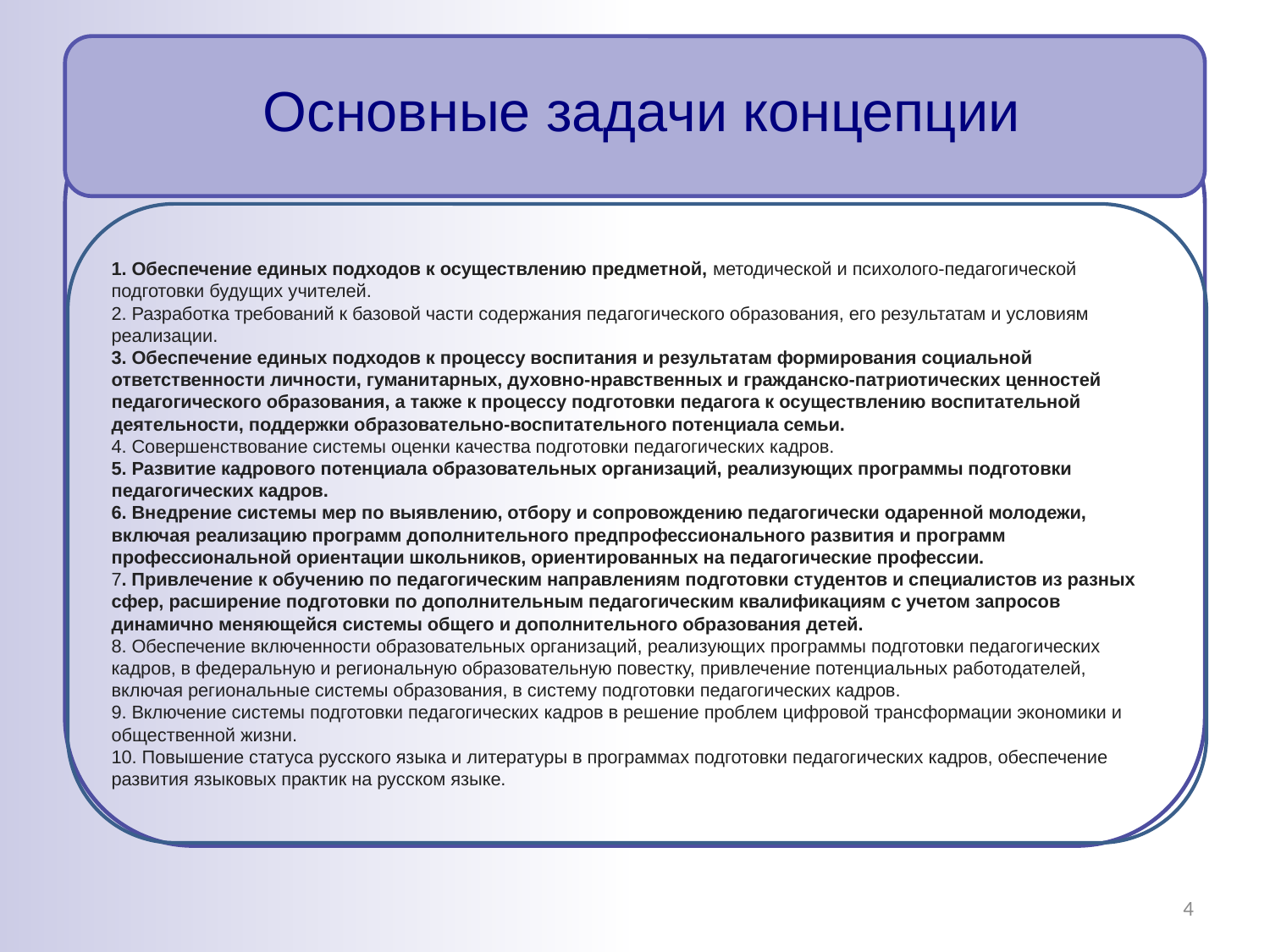

# Основные задачи концепции
1. Обеспечение единых подходов к осуществлению предметной, методической и психолого-педагогической подготовки будущих учителей.
2. Разработка требований к базовой части содержания педагогического образования, его результатам и условиям реализации.
3. Обеспечение единых подходов к процессу воспитания и результатам формирования социальной ответственности личности, гуманитарных, духовно-нравственных и гражданско-патриотических ценностей педагогического образования, а также к процессу подготовки педагога к осуществлению воспитательной деятельности, поддержки образовательно-воспитательного потенциала семьи.
4. Совершенствование системы оценки качества подготовки педагогических кадров.
5. Развитие кадрового потенциала образовательных организаций, реализующих программы подготовки педагогических кадров.
6. Внедрение системы мер по выявлению, отбору и сопровождению педагогически одаренной молодежи, включая реализацию программ дополнительного предпрофессионального развития и программ профессиональной ориентации школьников, ориентированных на педагогические профессии.
7. Привлечение к обучению по педагогическим направлениям подготовки студентов и специалистов из разных сфер, расширение подготовки по дополнительным педагогическим квалификациям с учетом запросов динамично меняющейся системы общего и дополнительного образования детей.
8. Обеспечение включенности образовательных организаций, реализующих программы подготовки педагогических кадров, в федеральную и региональную образовательную повестку, привлечение потенциальных работодателей, включая региональные системы образования, в систему подготовки педагогических кадров.
9. Включение системы подготовки педагогических кадров в решение проблем цифровой трансформации экономики и общественной жизни.
10. Повышение статуса русского языка и литературы в программах подготовки педагогических кадров, обеспечение развития языковых практик на русском языке.
4